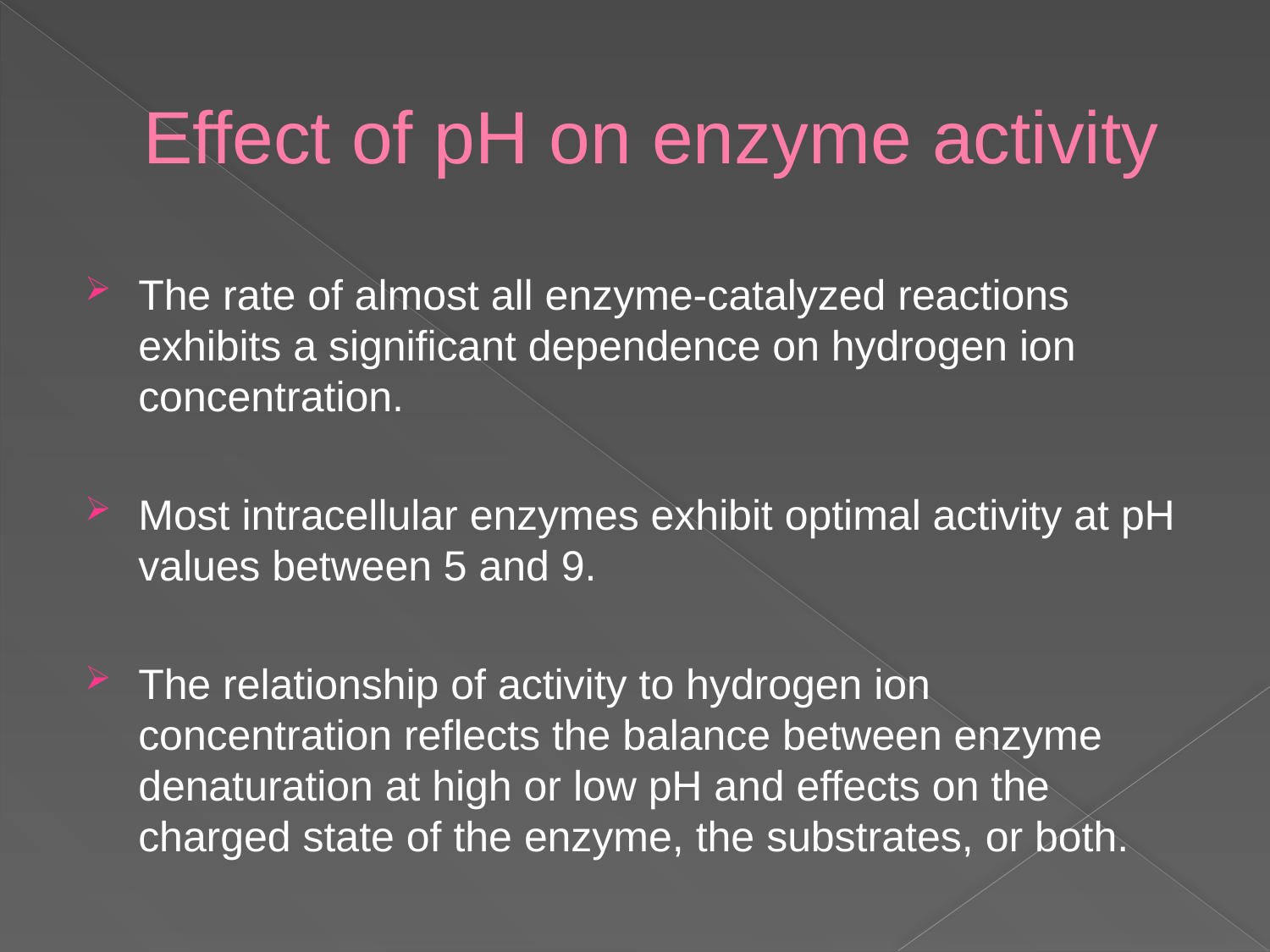

# Effect of pH on enzyme activity
The rate of almost all enzyme-catalyzed reactions exhibits a significant dependence on hydrogen ion concentration.

Most intracellular enzymes exhibit optimal activity at pH values between 5 and 9.

The relationship of activity to hydrogen ion concentration reflects the balance between enzyme denaturation at high or low pH and effects on the charged state of the enzyme, the substrates, or both.